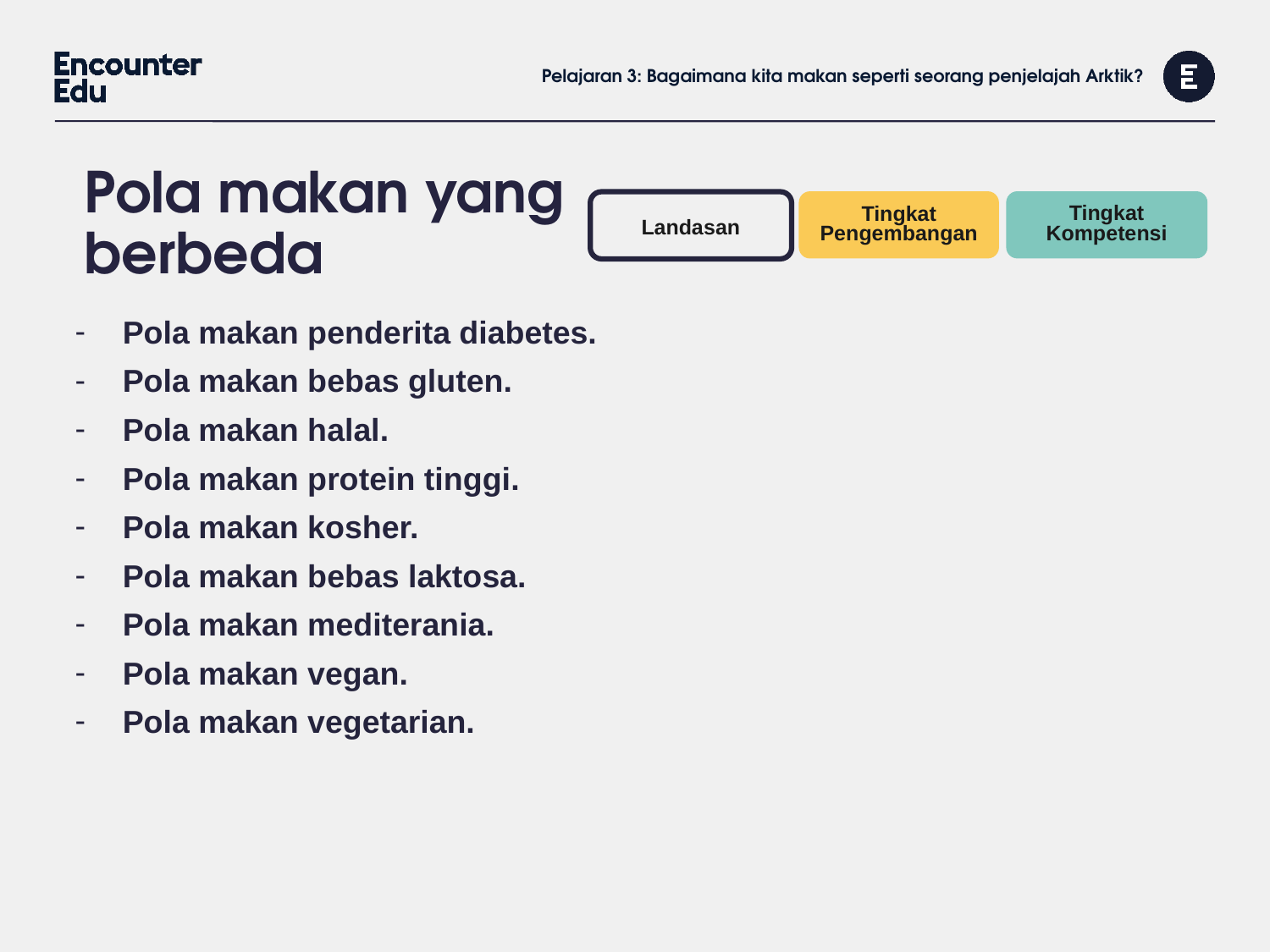

# Pelajaran 3: Bagaimana kita makan seperti seorang penjelajah Arktik?
Pola makan yang berbeda
Tingkat Kompetensi
Tingkat Pengembangan
Landasan
Pola makan penderita diabetes.
Pola makan bebas gluten.
Pola makan halal.
Pola makan protein tinggi.
Pola makan kosher.
Pola makan bebas laktosa.
Pola makan mediterania.
Pola makan vegan.
Pola makan vegetarian.